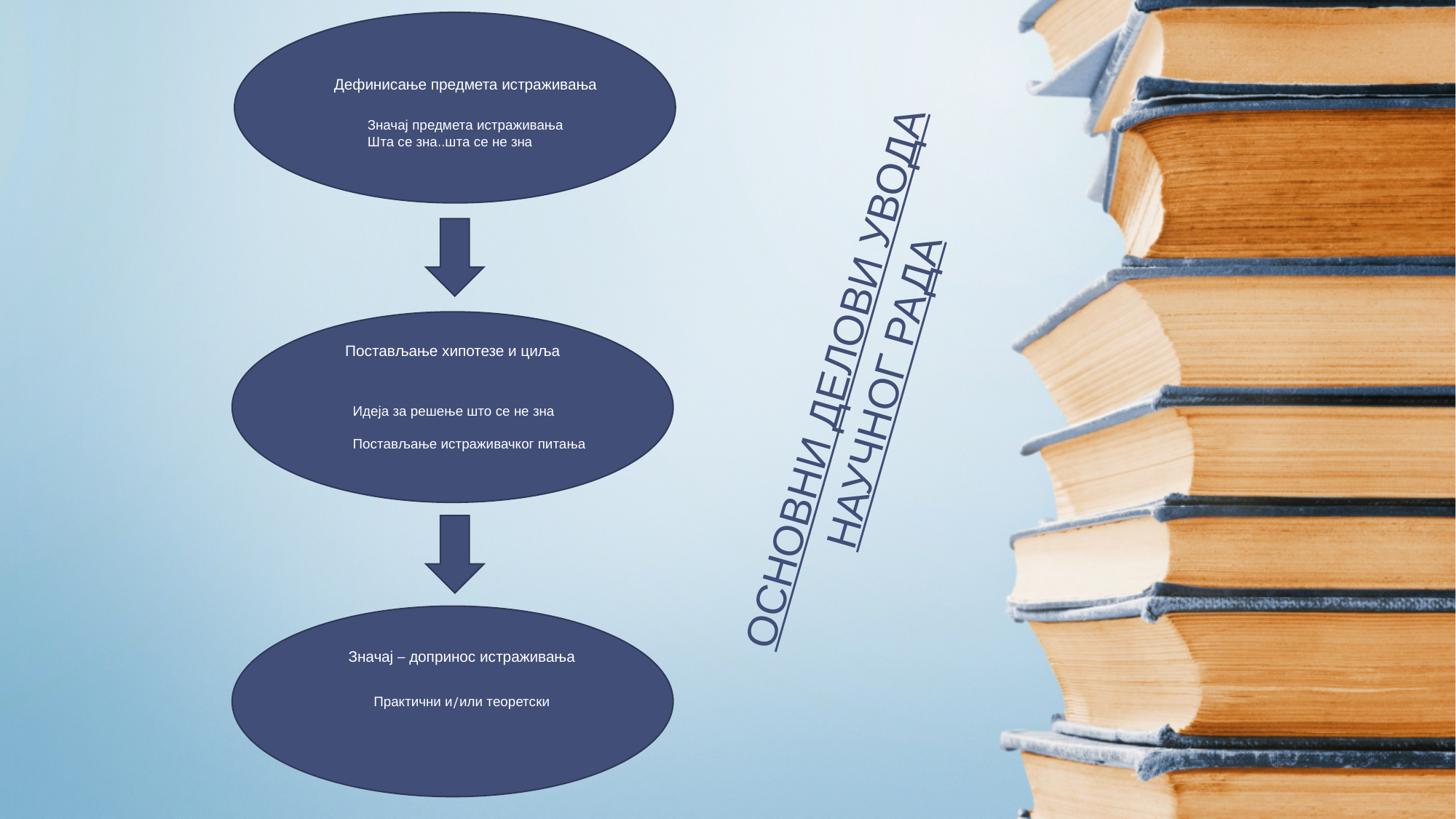

Дефинисање предмета истраживања
Значај предмета истраживања
Шта се зна..шта се не зна

ОСНОВНИ ДЕЛОВИ УВОДА НАУЧНОГ РАДА
Постављање хипотезе и циља
Идеја за решење што се не зна

Постављање истраживачког питања

Значај – допринос истраживања
Практични и/или теоретски